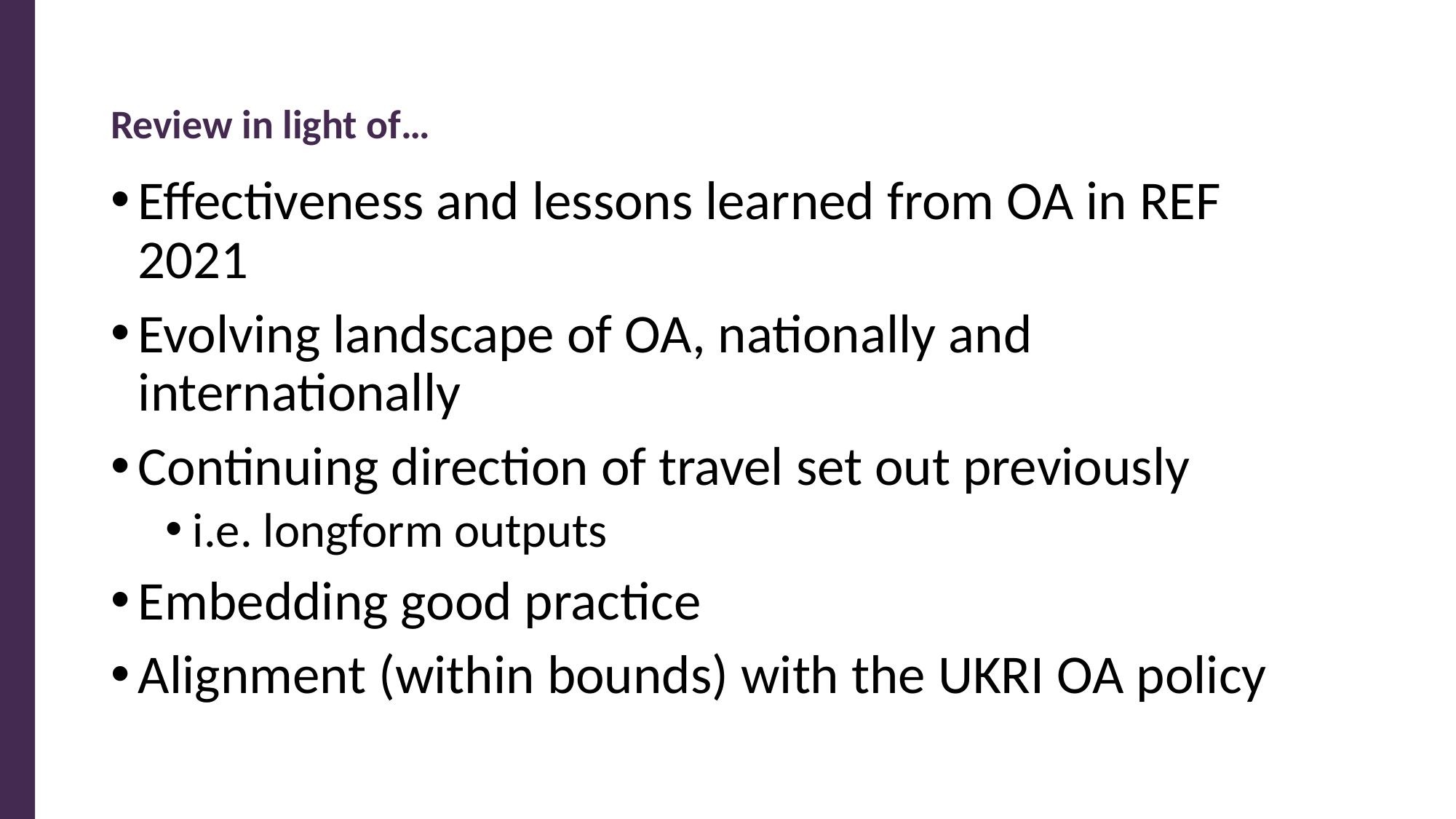

# Review in light of…
Effectiveness and lessons learned from OA in REF 2021
Evolving landscape of OA, nationally and internationally
Continuing direction of travel set out previously
i.e. longform outputs
Embedding good practice
Alignment (within bounds) with the UKRI OA policy